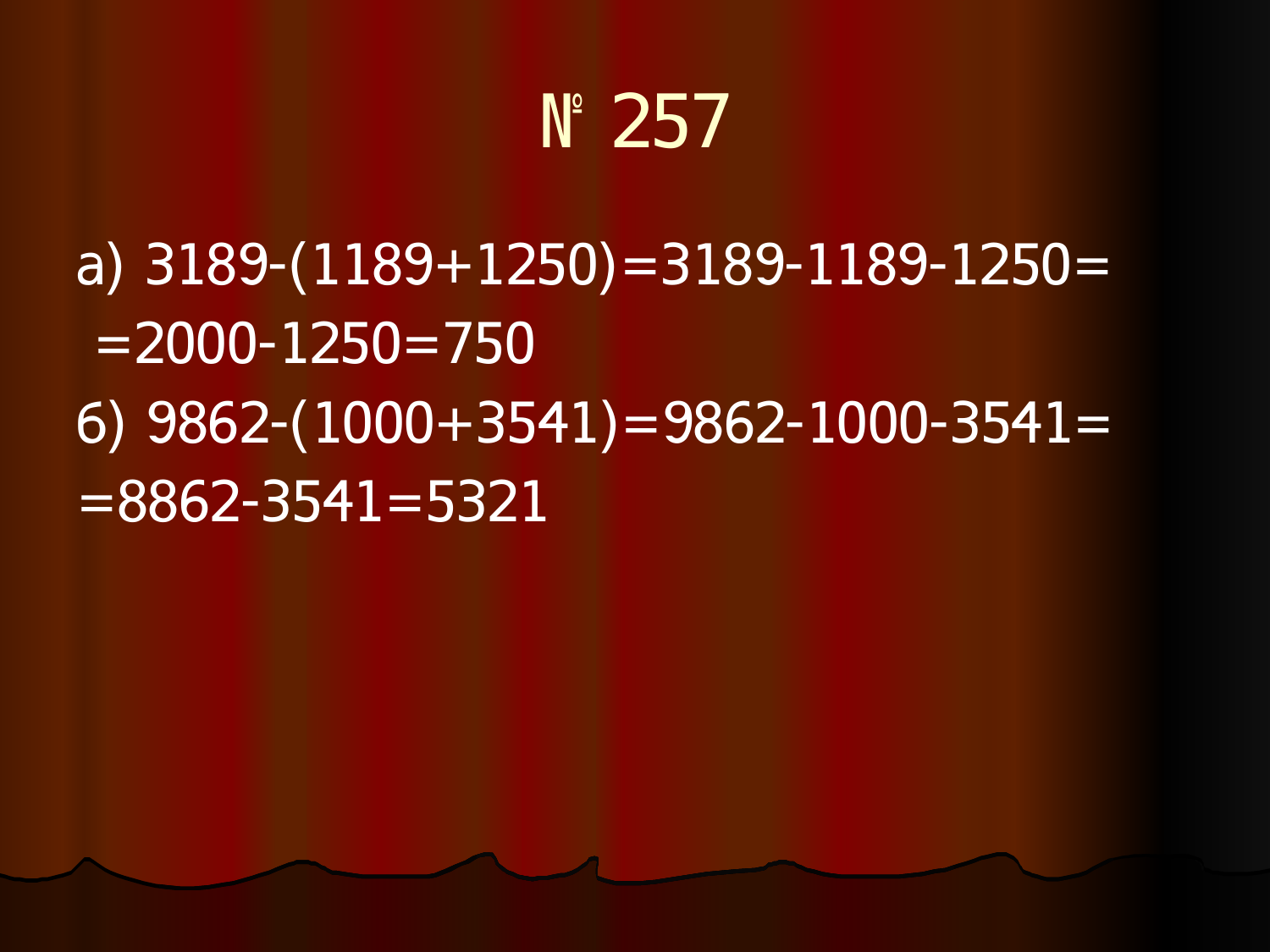

# № 257
а) 3189-(1189+1250)=3189-1189-1250=
 =2000-1250=750
б) 9862-(1000+3541)=9862-1000-3541=
=8862-3541=5321